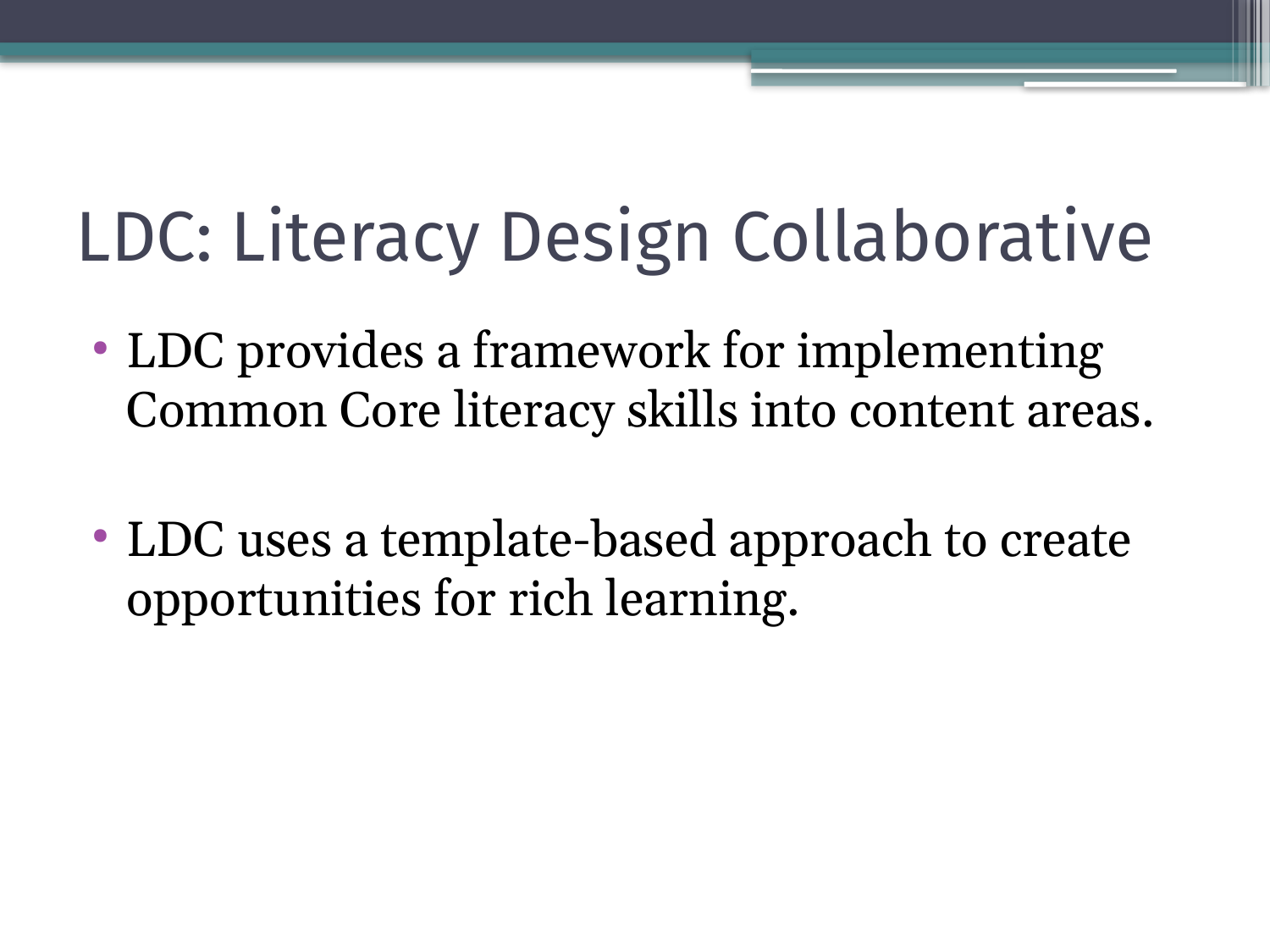

# LDC: Literacy Design Collaborative
LDC provides a framework for implementing Common Core literacy skills into content areas.

LDC uses a template-based approach to create opportunities for rich learning.